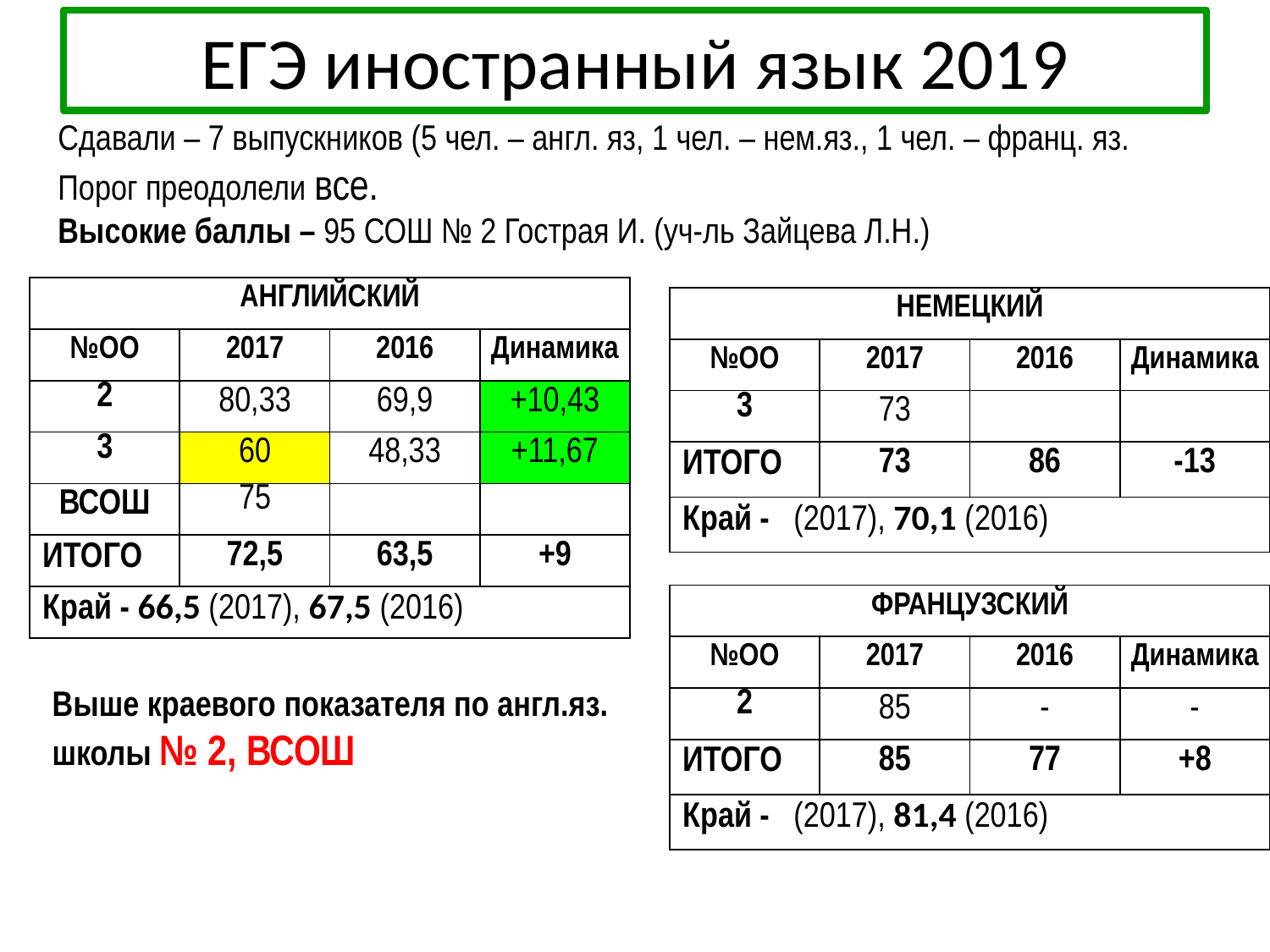

# ЕГЭ иностранный язык 2019
Сдавали – 7 выпускников (5 чел. – англ. яз, 1 чел. – нем.яз., 1 чел. – франц. яз.
Порог преодолели все.
Высокие баллы – 95 СОШ № 2 Гострая И. (уч-ль Зайцева Л.Н.)

| АНГЛИЙСКИЙ |  |  |  |
| --- | --- | --- | --- |
| №ОО | 2017 | 2016 | Динамика |
| 2 | 80,33 | 69,9 | +10,43 |
| 3 | 60 | 48,33 | +11,67 |
| ВСОШ | 75 |  |  |
| ИТОГО | 72,5 | 63,5 | +9 |
| Край - 66,5 (2017), 67,5 (2016) |  |  |  |
| НЕМЕЦКИЙ |  |  |  |
| --- | --- | --- | --- |
| №ОО | 2017 | 2016 | Динамика |
| 3 | 73 |  |  |
| ИТОГО | 73 | 86 | -13 |
| Край - (2017), 70,1 (2016) |  |  |  |
| ФРАНЦУЗСКИЙ |  |  |  |
| --- | --- | --- | --- |
| №ОО | 2017 | 2016 | Динамика |
| 2 | 85 | - | - |
| ИТОГО | 85 | 77 | +8 |
| Край - (2017), 81,4 (2016) |  |  |  |
Выше краевого показателя по англ.яз.
школы № 2, ВСОШ